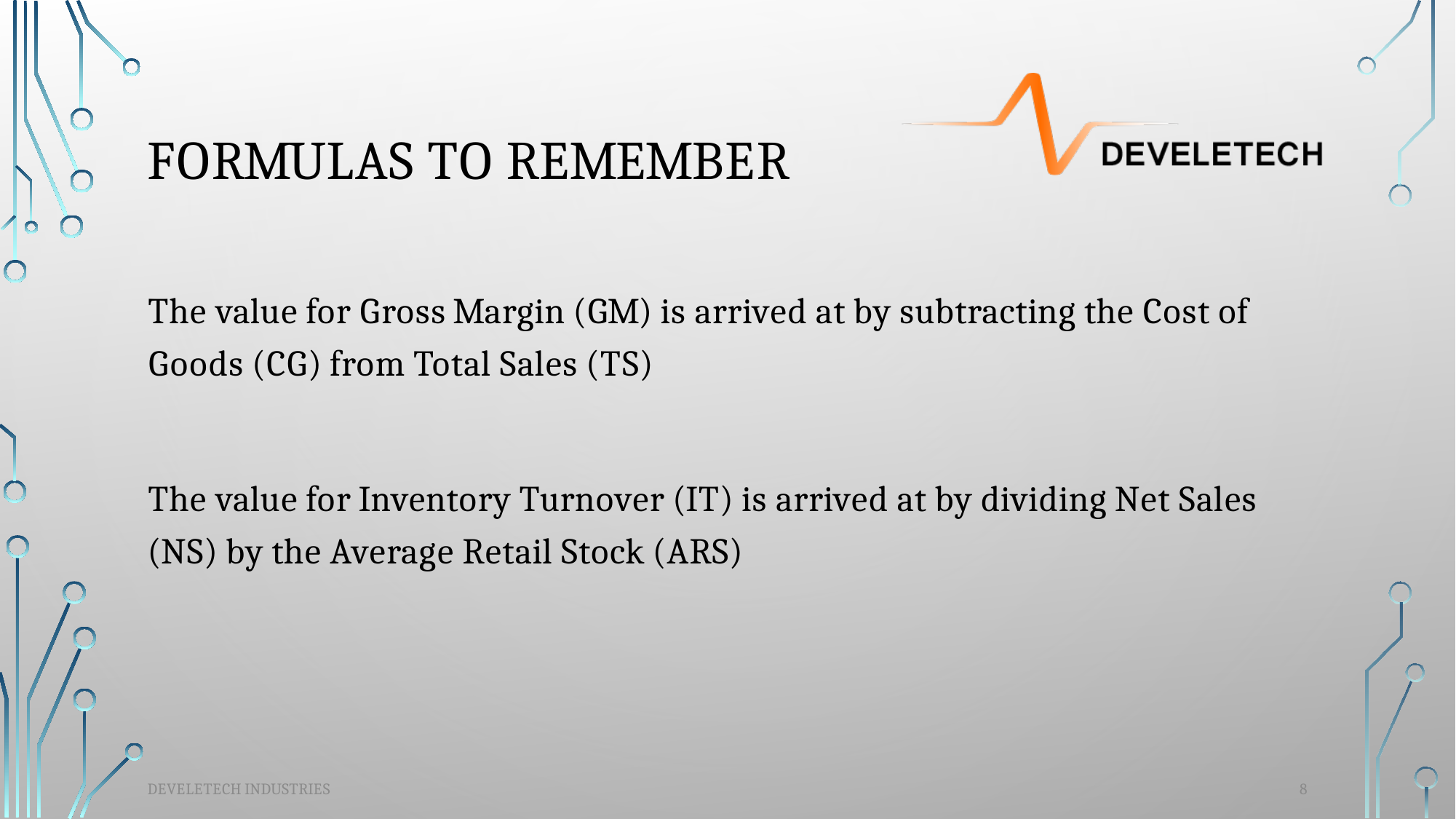

# Formulas to Remember
The value for Gross Margin (GM) is arrived at by subtracting the Cost of Goods (CG) from Total Sales (TS)

The value for Inventory Turnover (IT) is arrived at by dividing Net Sales (NS) by the Average Retail Stock (ARS)

8
Develetech Industries